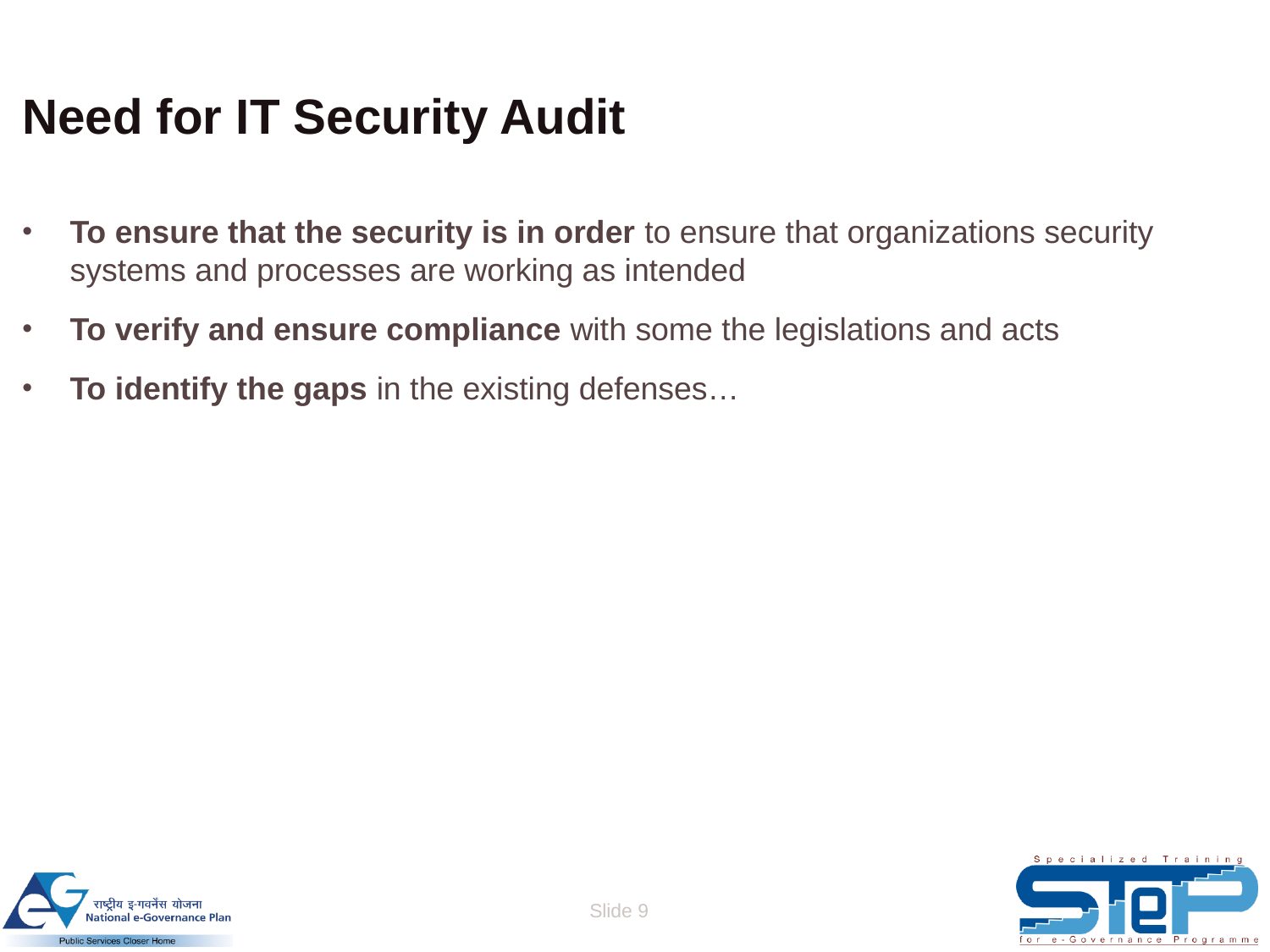

# Need for IT Security Audit
To ensure that the security is in order to ensure that organizations security systems and processes are working as intended
To verify and ensure compliance with some the legislations and acts
To identify the gaps in the existing defenses…